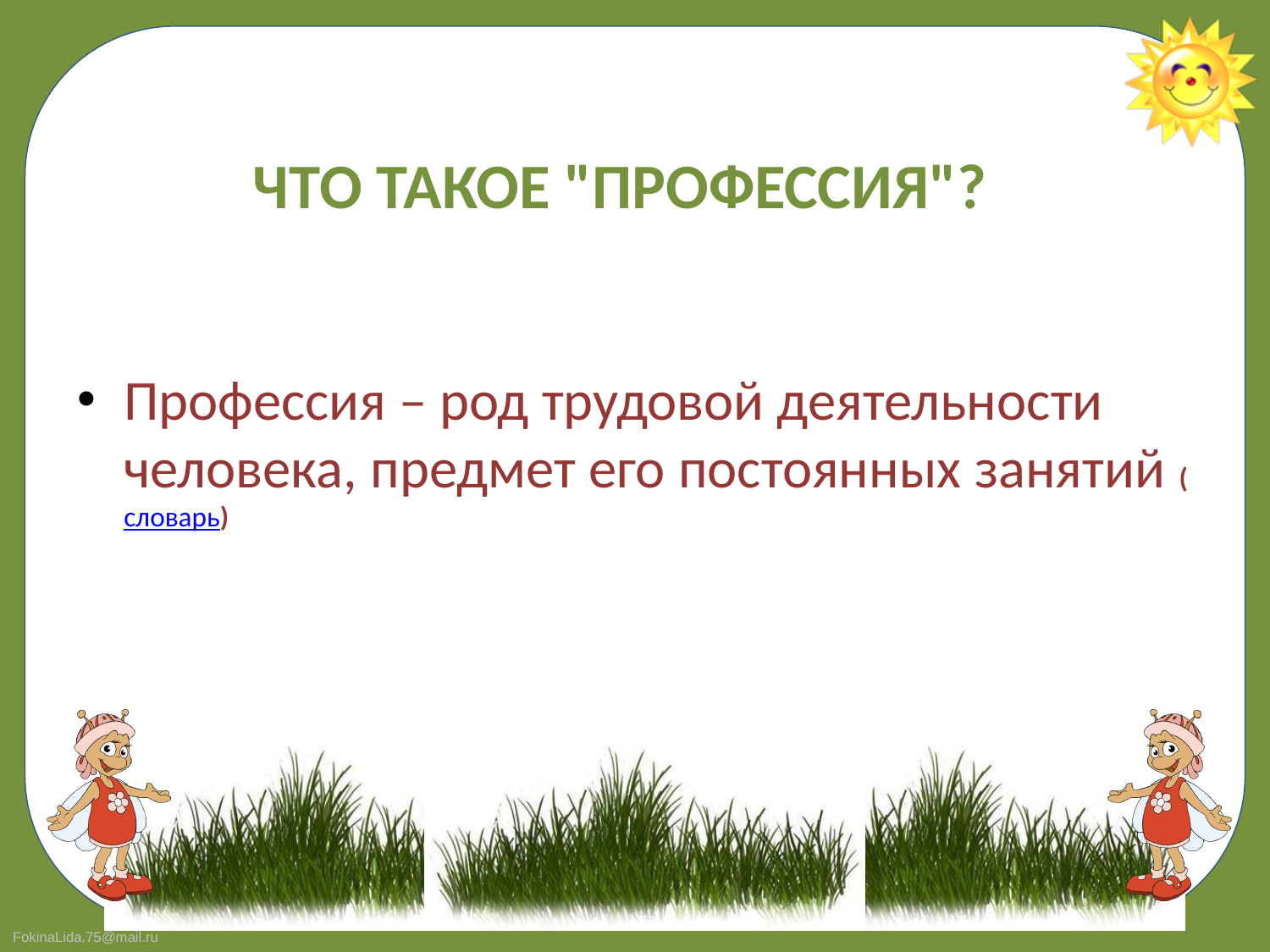

Что такое "Профессия"?
Профессия – род трудовой деятельности человека, предмет его постоянных занятий (словарь)